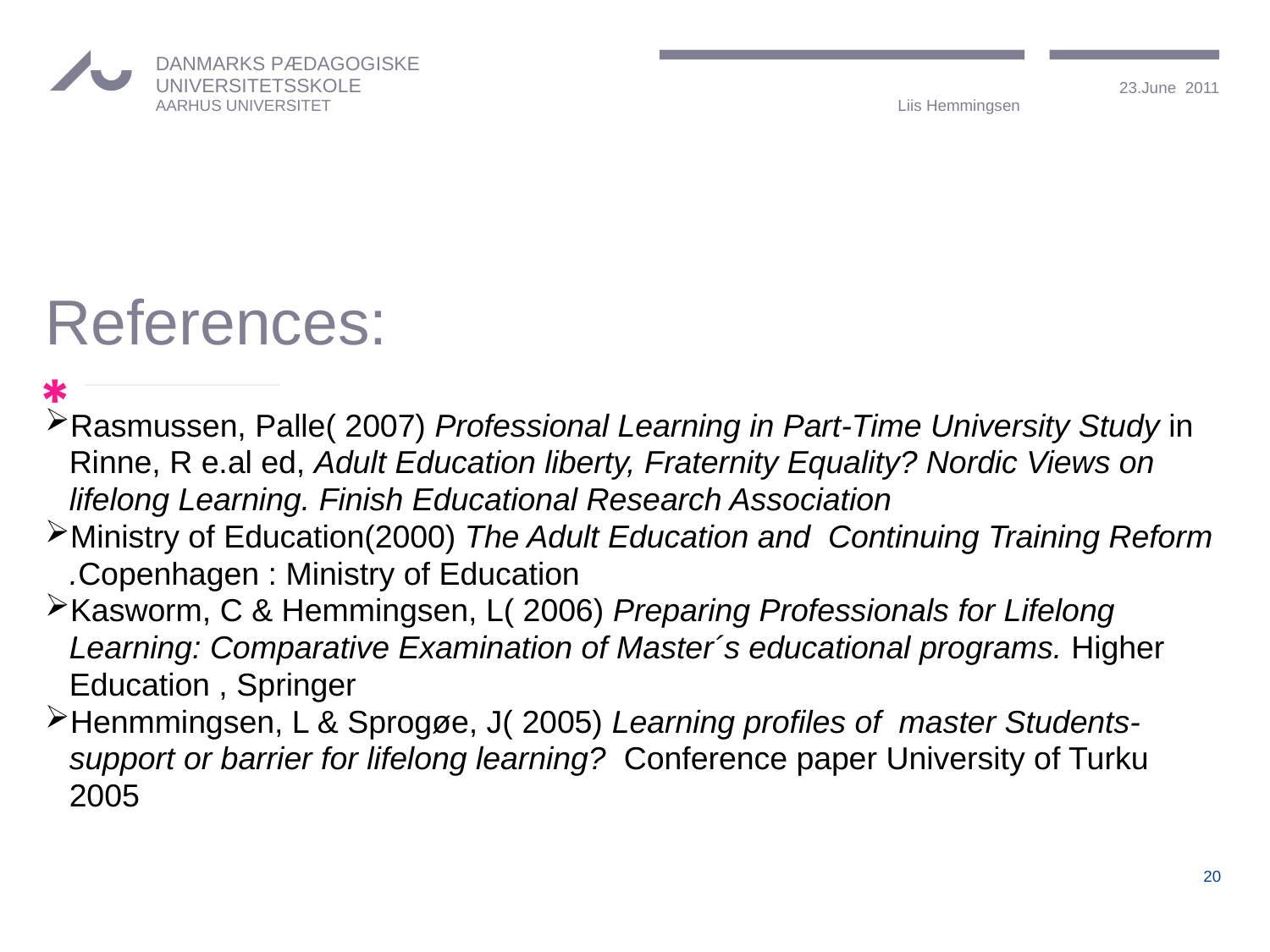

# References:
Rasmussen, Palle( 2007) Professional Learning in Part-Time University Study in Rinne, R e.al ed, Adult Education liberty, Fraternity Equality? Nordic Views on lifelong Learning. Finish Educational Research Association
Ministry of Education(2000) The Adult Education and  Continuing Training Reform .Copenhagen : Ministry of Education
Kasworm, C & Hemmingsen, L( 2006) Preparing Professionals for Lifelong Learning: Comparative Examination of Master´s educational programs. Higher Education , Springer
Henmmingsen, L & Sprogøe, J( 2005) Learning profiles of  master Students- support or barrier for lifelong learning?  Conference paper University of Turku 2005

20